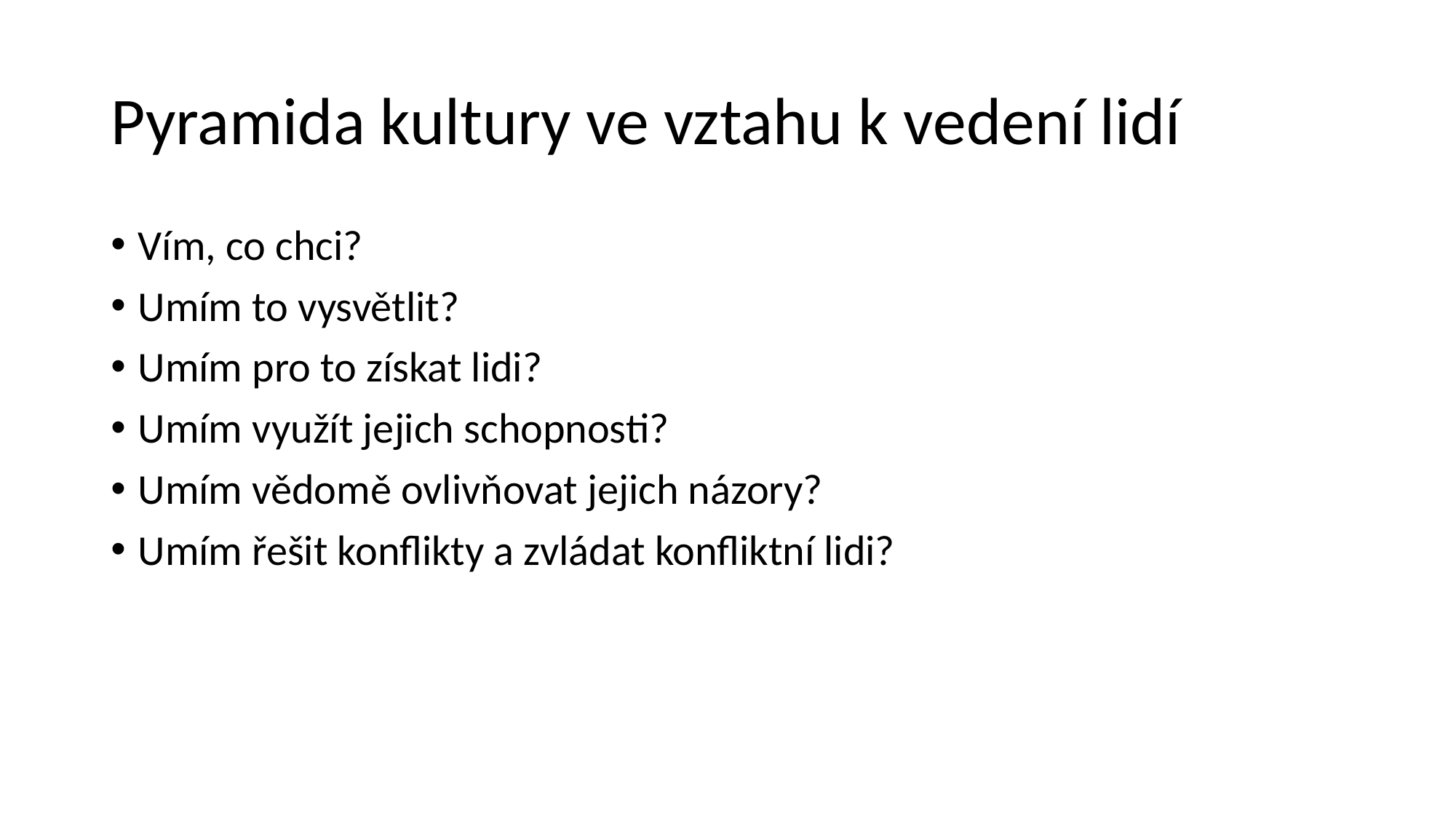

# Pyramida kultury ve vztahu k vedení lidí
Vím, co chci?
Umím to vysvětlit?
Umím pro to získat lidi?
Umím využít jejich schopnosti?
Umím vědomě ovlivňovat jejich názory?
Umím řešit konflikty a zvládat konfliktní lidi?